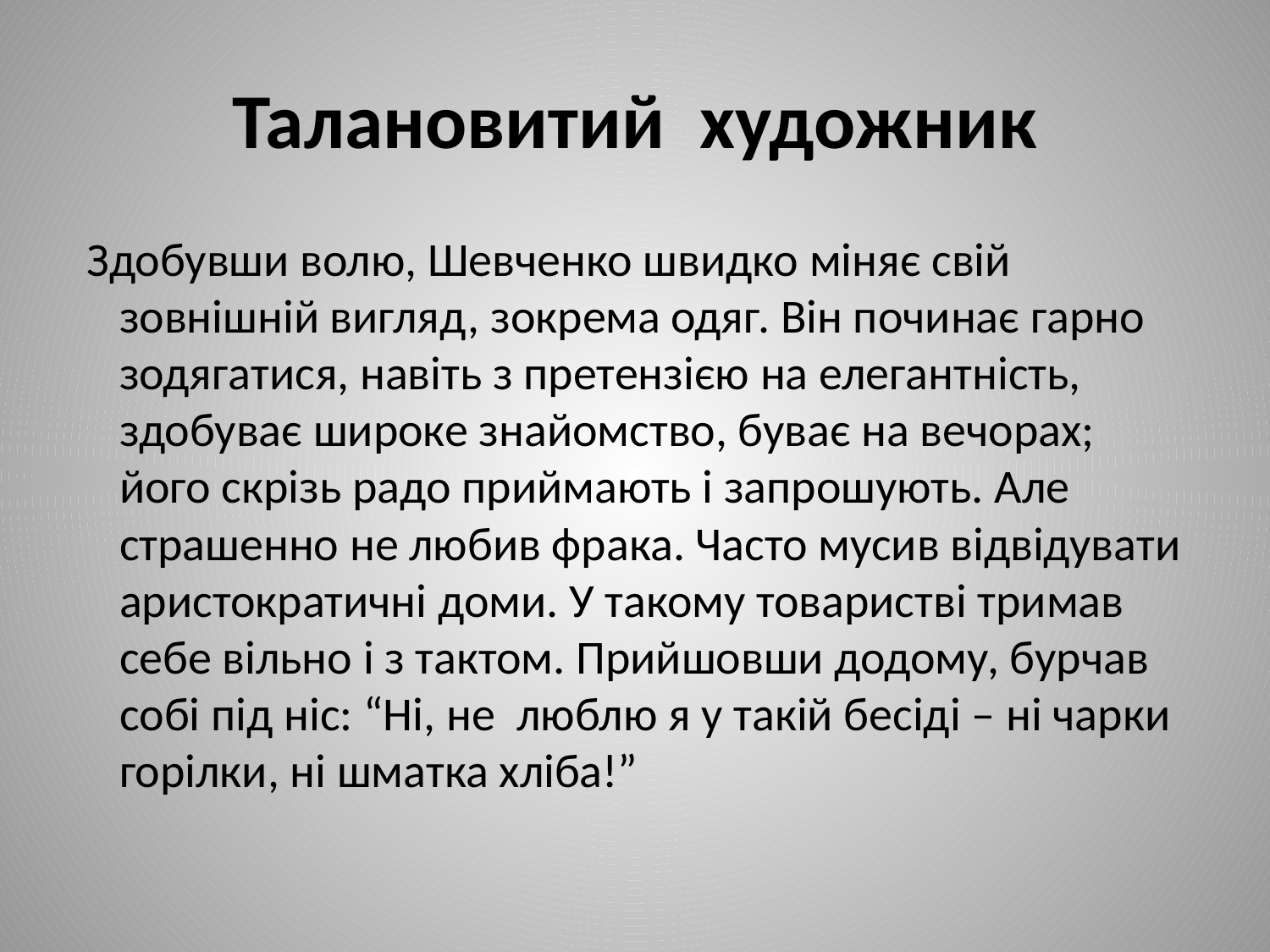

# Талановитий  художник
 Здобувши волю, Шевченко швидко міняє свій зовнішній вигляд, зокрема одяг. Він починає гарно зодягатися, навіть з претензією на елегантність, здобуває широке знайомство, буває на вечорах; його скрізь радо приймають і запрошують. Але страшенно не любив фрака. Часто мусив відвідувати аристократичні доми. У такому товаристві тримав себе вільно і з тактом. Прийшовши додому, бурчав собі під ніс: “Ні, не  люблю я у такій бесіді – ні чарки горілки, ні шматка хліба!”